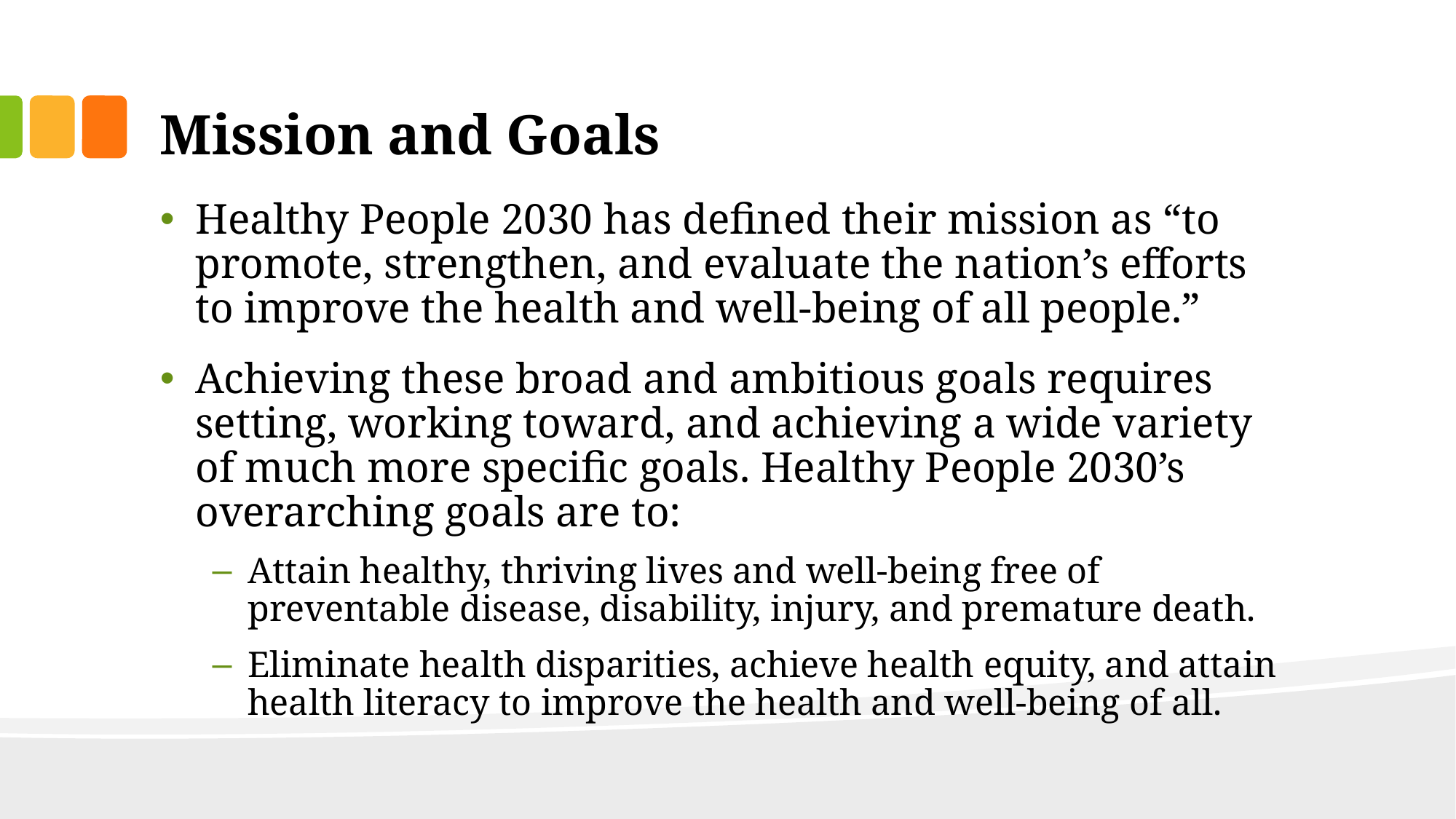

# Mission and Goals
Healthy People 2030 has defined their mission as “to promote, strengthen, and evaluate the nation’s efforts to improve the health and well-being of all people.”
Achieving these broad and ambitious goals requires setting, working toward, and achieving a wide variety of much more specific goals. Healthy People 2030’s overarching goals are to:
Attain healthy, thriving lives and well-being free of preventable disease, disability, injury, and premature death.
Eliminate health disparities, achieve health equity, and attain health literacy to improve the health and well-being of all.